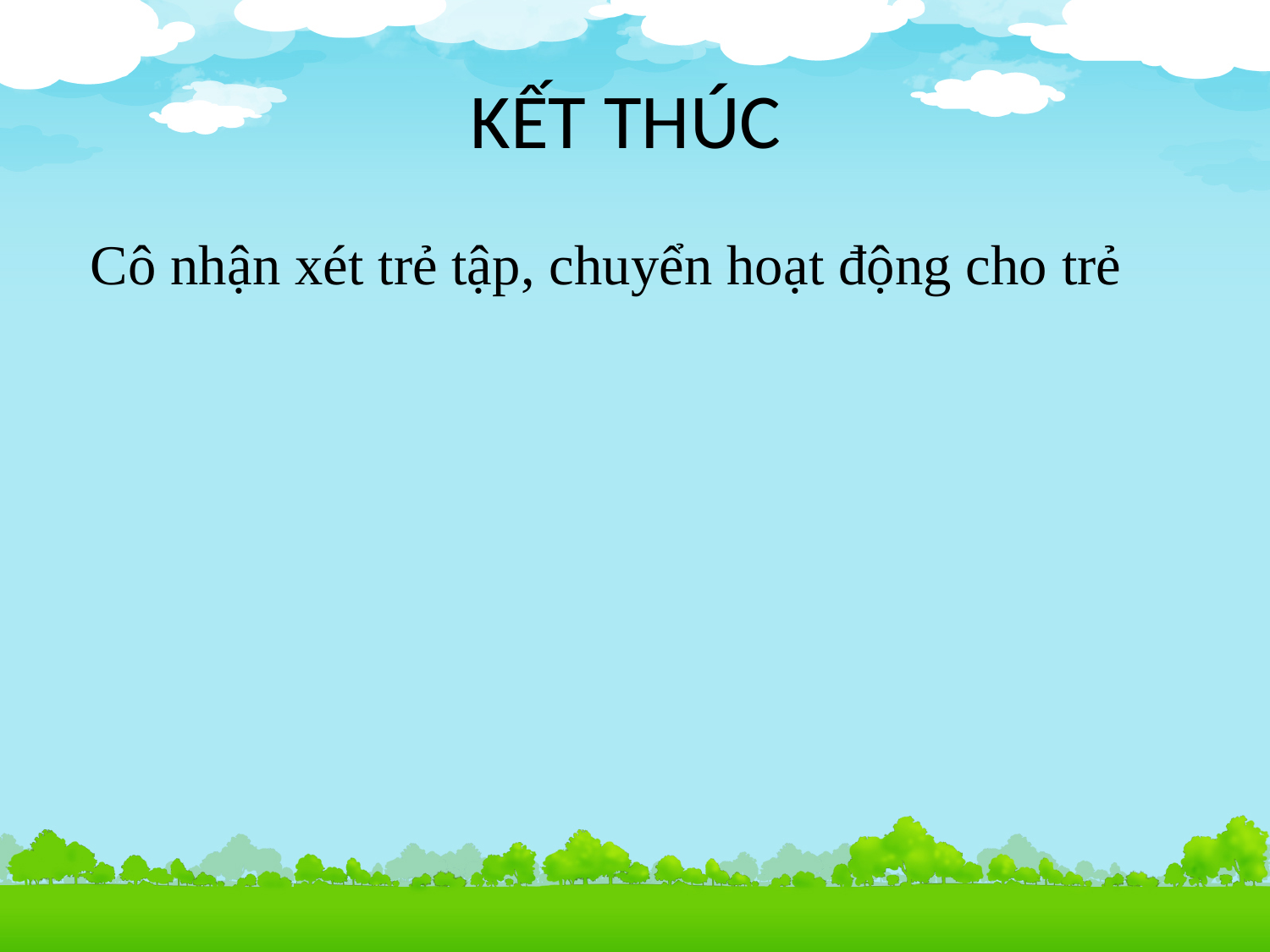

# KẾT THÚC
 Cô nhận xét trẻ tập, chuyển hoạt động cho trẻ